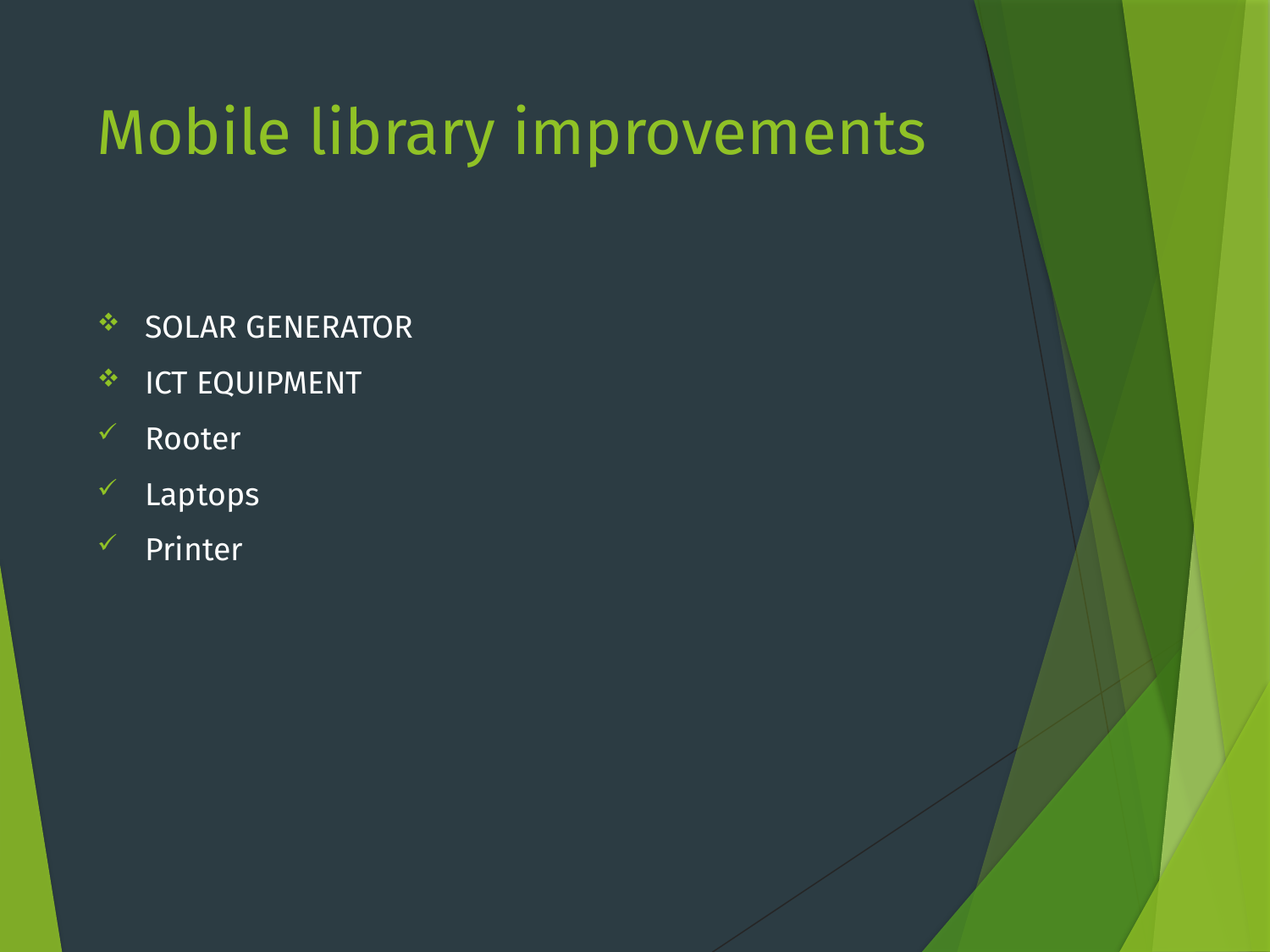

# Mobile library improvements
SOLAR GENERATOR
ICT EQUIPMENT
Rooter
Laptops
Printer